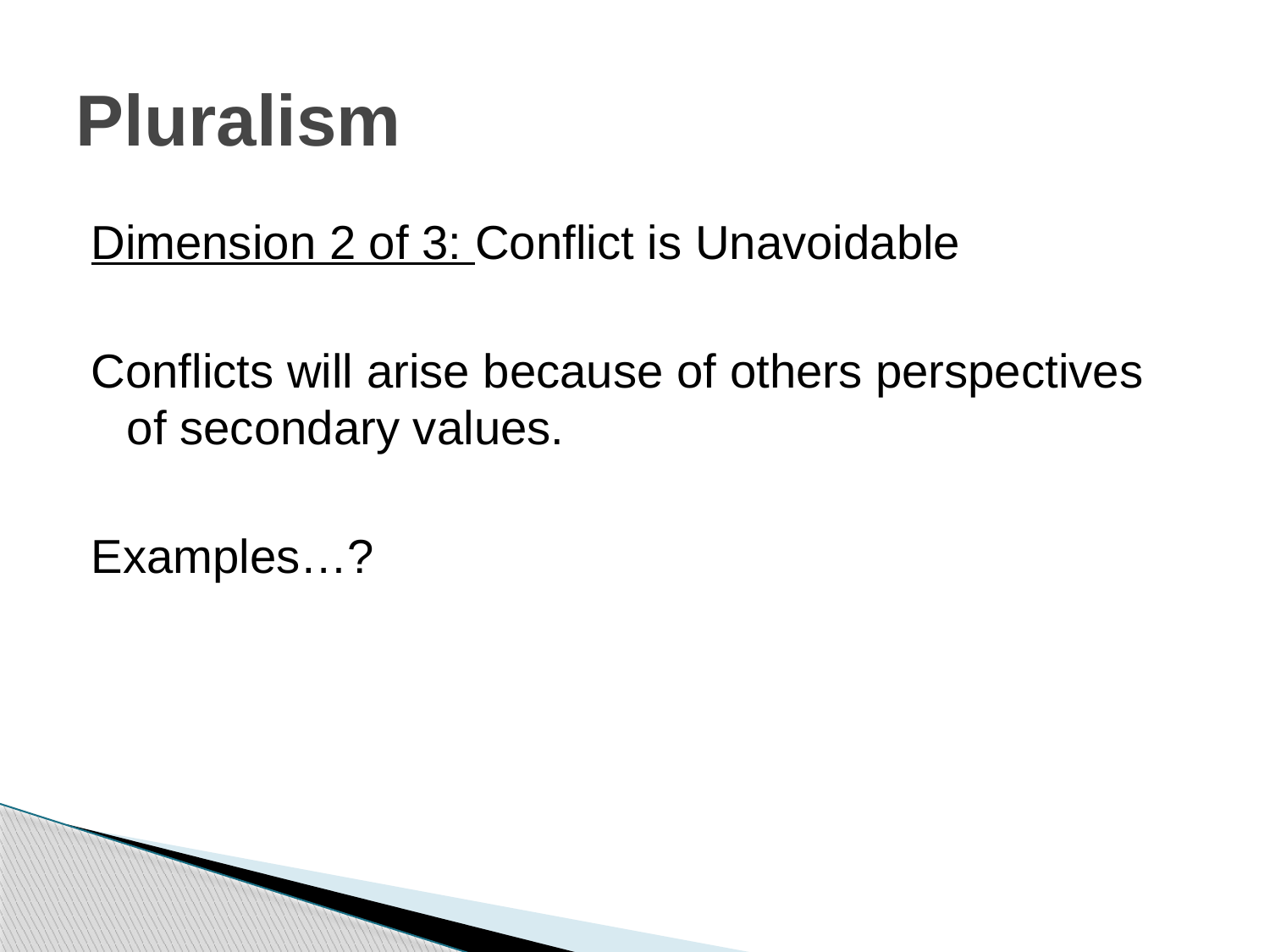

# Pluralism
Dimension 2 of 3: Conflict is Unavoidable

Conflicts will arise because of others perspectives of secondary values.

Examples…?